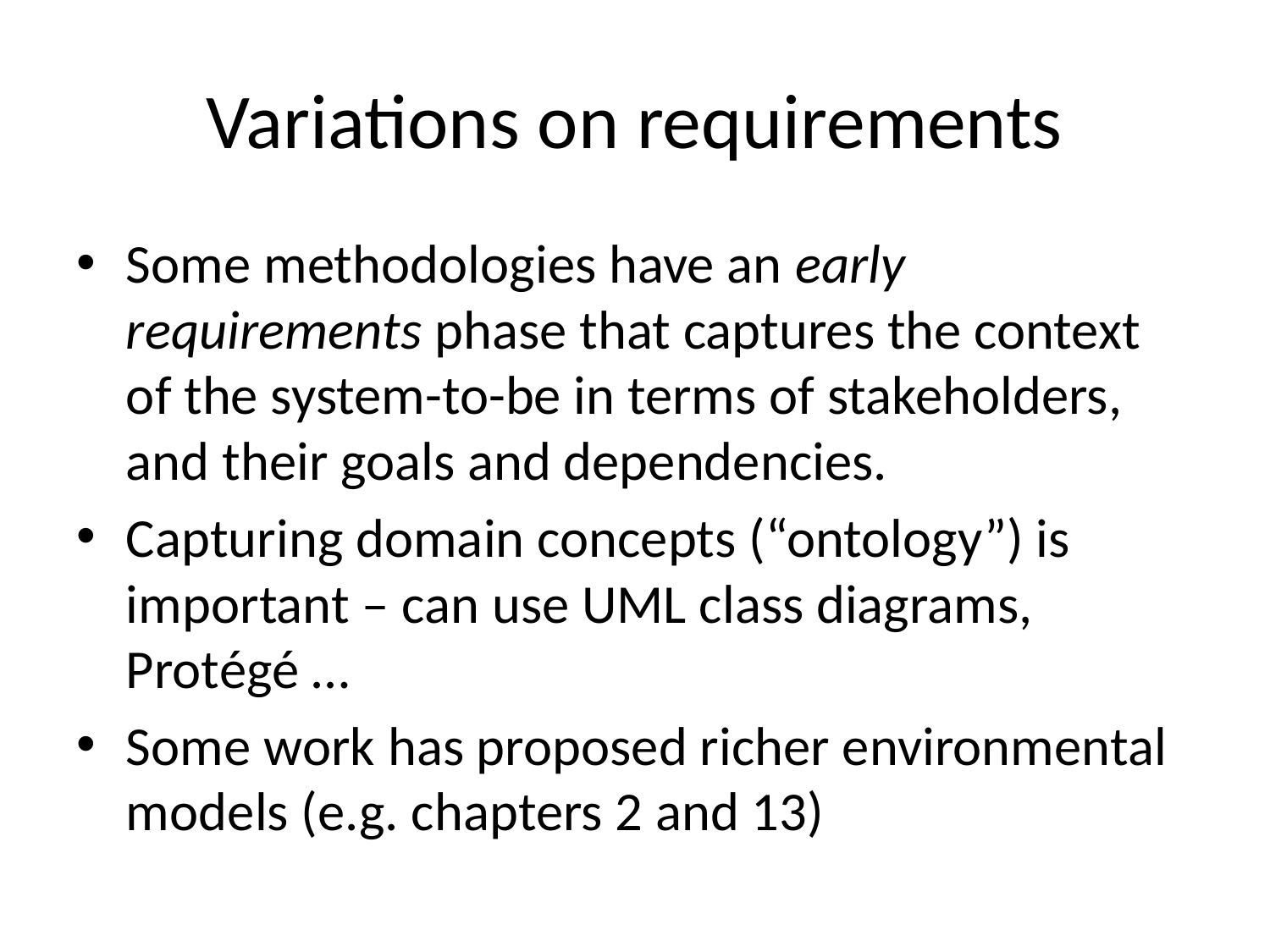

# Variations on requirements
Some methodologies have an early requirements phase that captures the context of the system-to-be in terms of stakeholders, and their goals and dependencies.
Capturing domain concepts (“ontology”) is important – can use UML class diagrams, Protégé …
Some work has proposed richer environmental models (e.g. chapters 2 and 13)